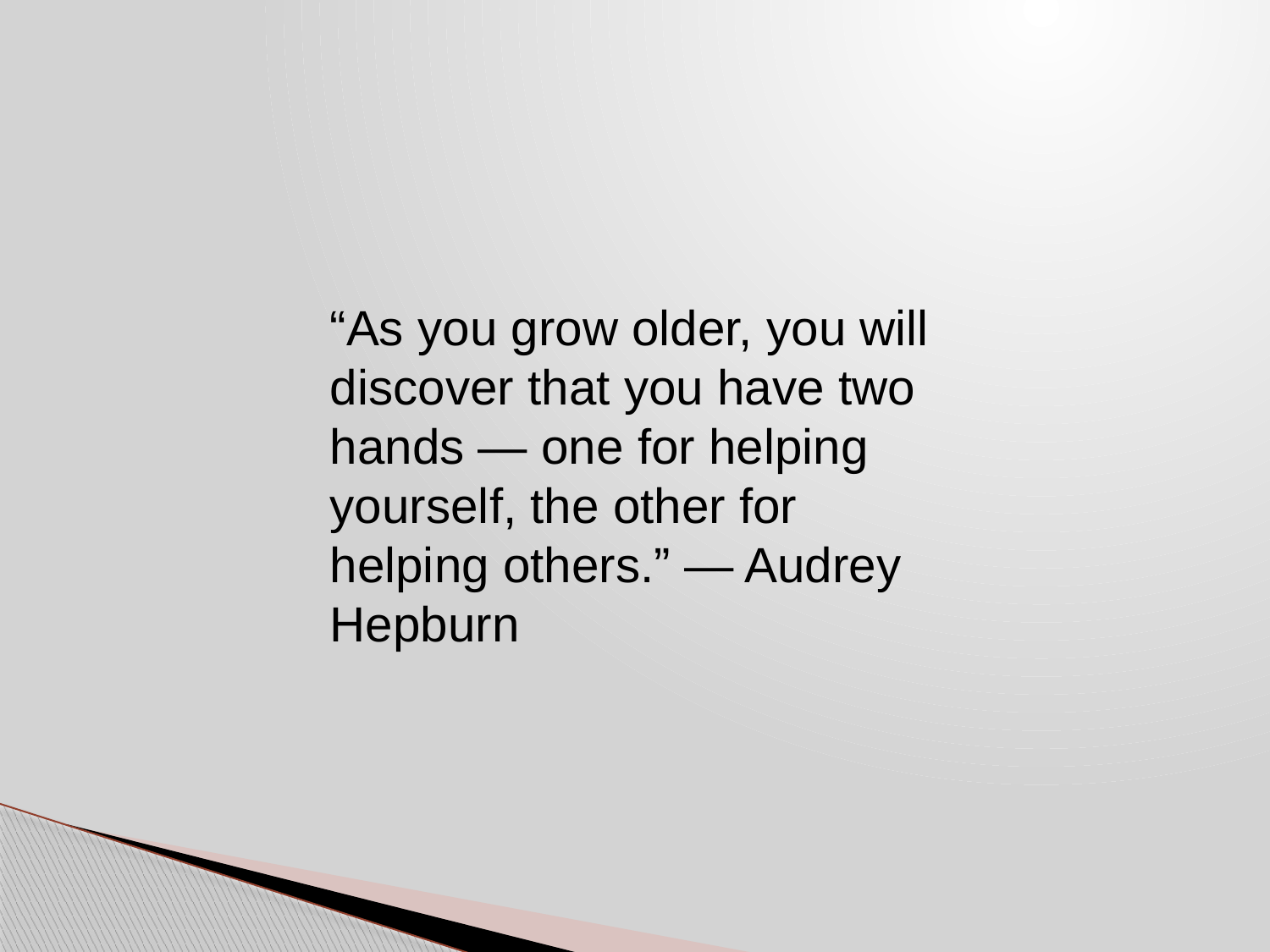

“As you grow older, you will discover that you have two hands — one for helping yourself, the other for helping others.” — Audrey Hepburn